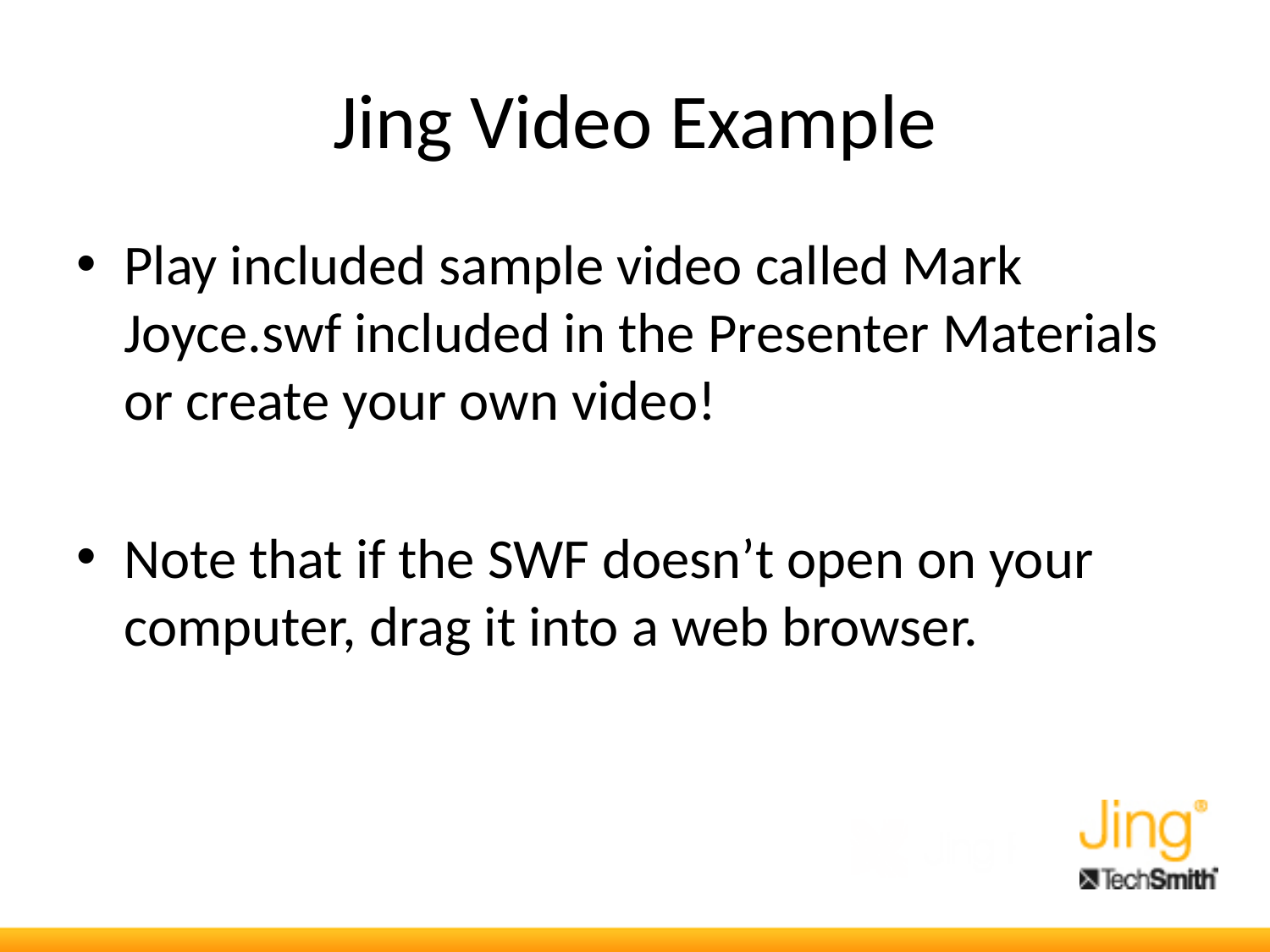

# Jing Video Example
Play included sample video called Mark Joyce.swf included in the Presenter Materials or create your own video!

Note that if the SWF doesn’t open on your computer, drag it into a web browser.